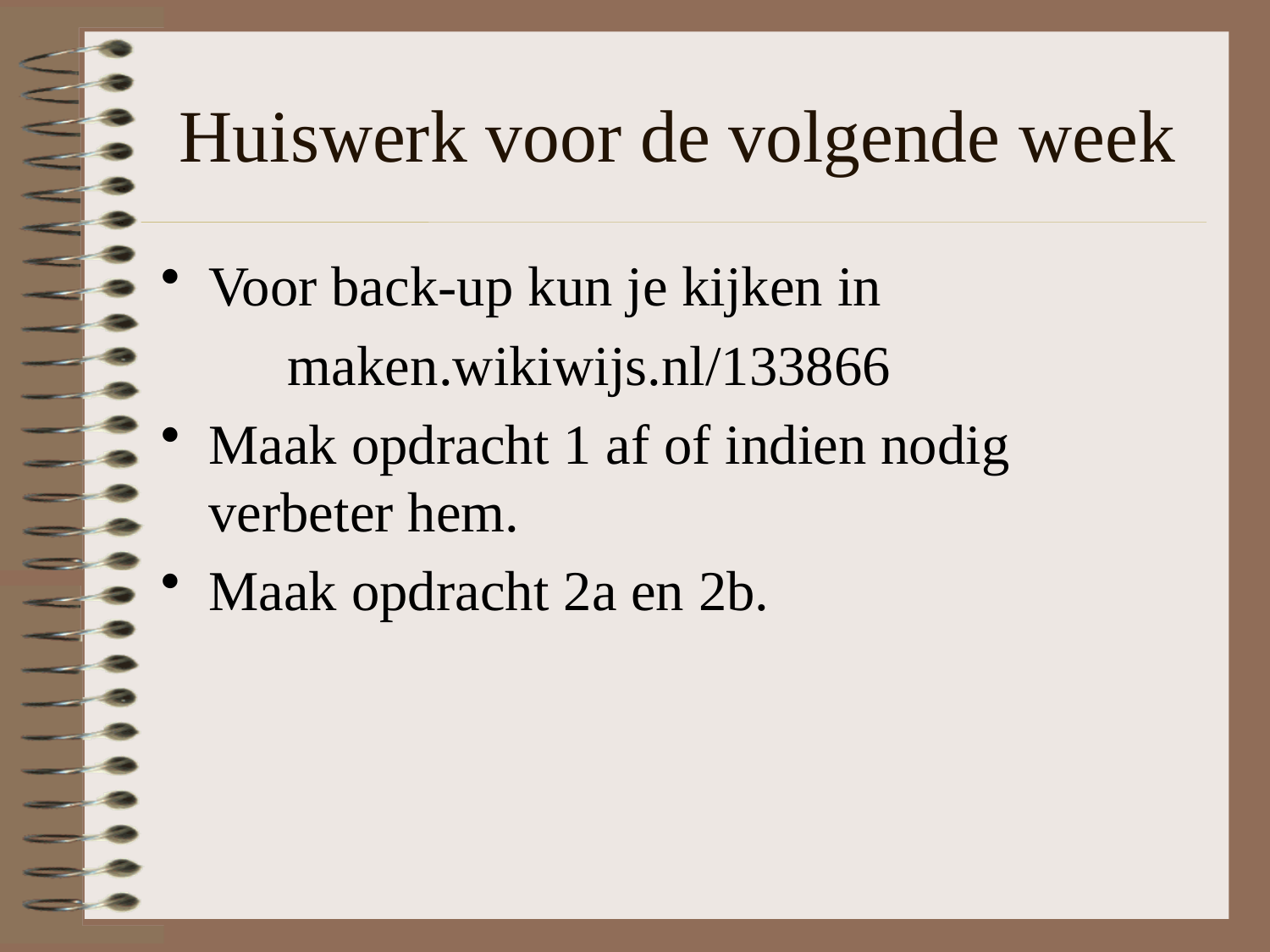

# Huiswerk voor de volgende week
Voor back-up kun je kijken in
	maken.wikiwijs.nl/133866
Maak opdracht 1 af of indien nodig verbeter hem.
Maak opdracht 2a en 2b.